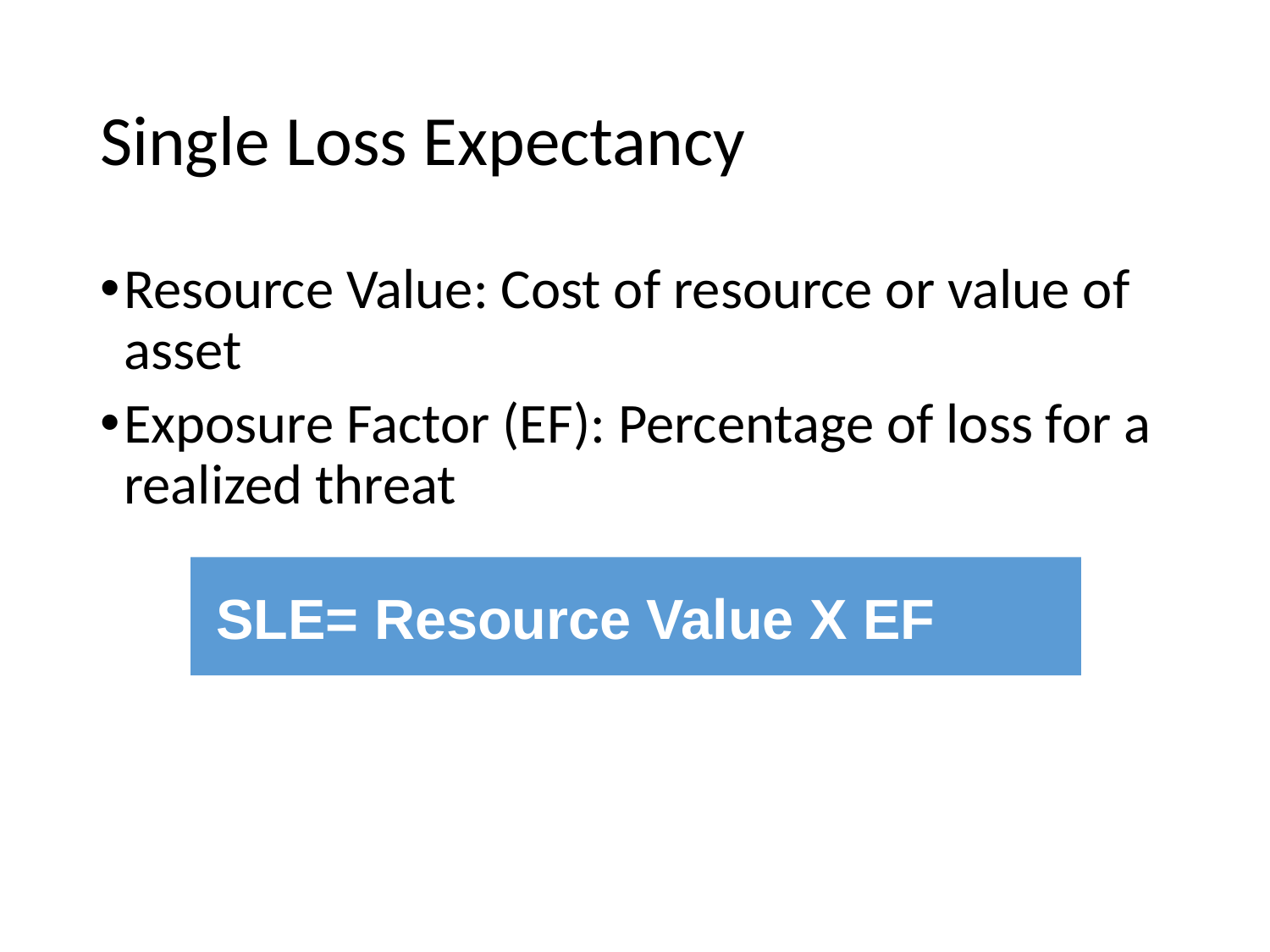

# Single Loss Expectancy
Resource Value: Cost of resource or value of asset
Exposure Factor (EF): Percentage of loss for a realized threat
SLE= Resource Value X EF